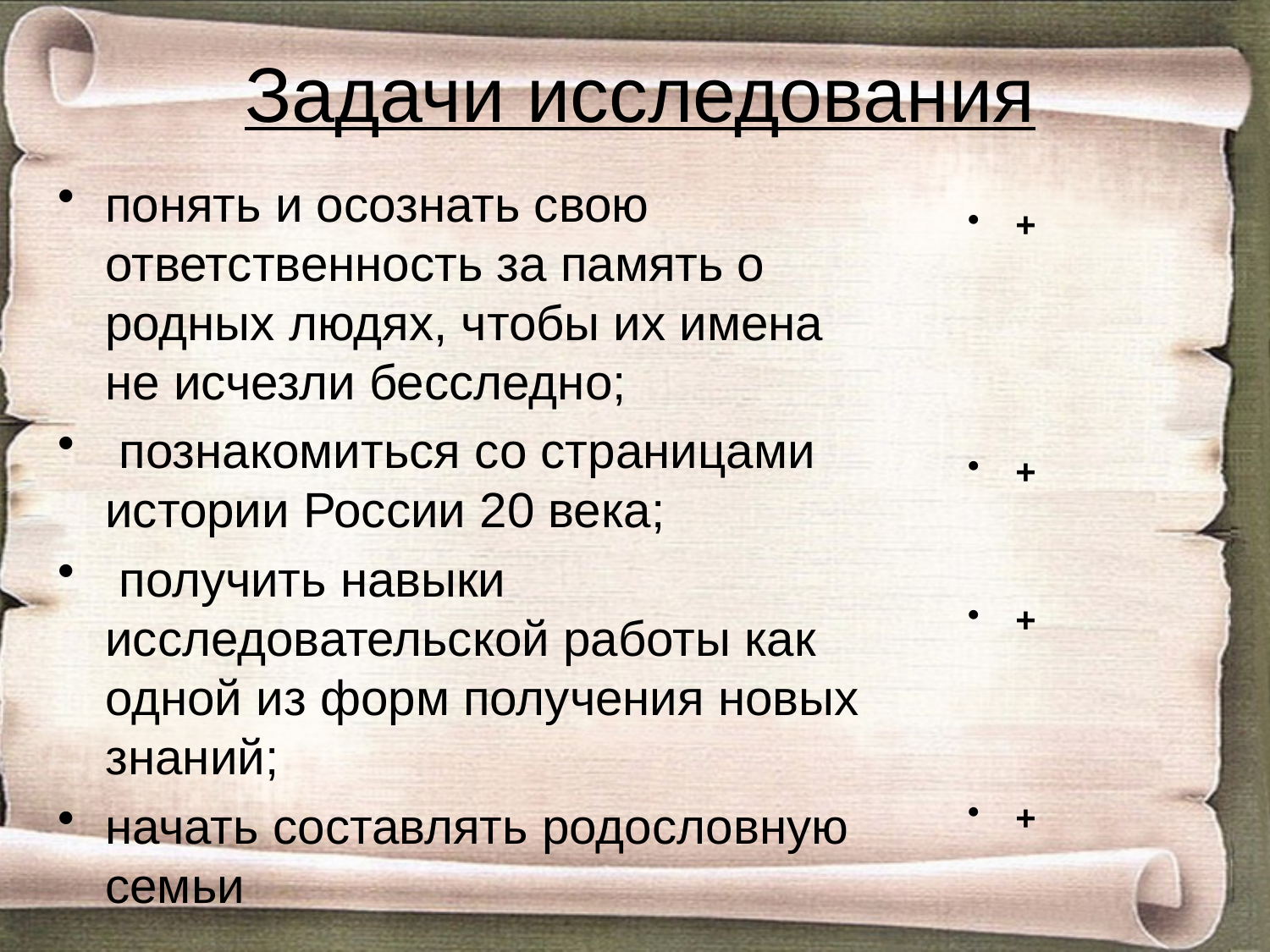

# Задачи исследования
понять и осознать свою ответственность за память о родных людях, чтобы их имена не исчезли бесследно;
 познакомиться со страницами  истории России 20 века;
 получить навыки исследовательской работы как одной из форм получения новых знаний;
начать составлять родословную семьи

+

+

+

+